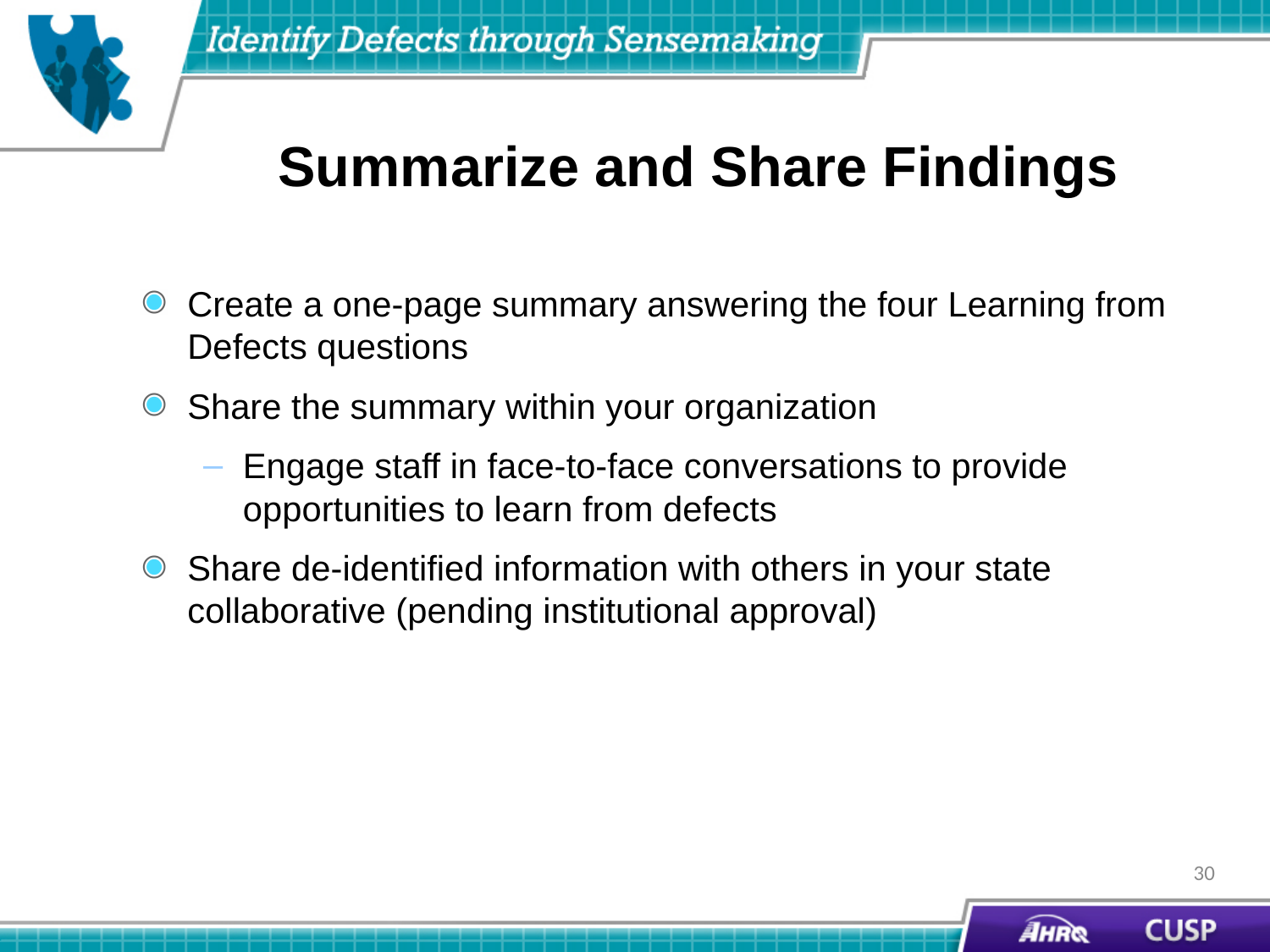

# Summarize and Share Findings
Create a one-page summary answering the four Learning from Defects questions
Share the summary within your organization
Engage staff in face-to-face conversations to provide opportunities to learn from defects
Share de-identified information with others in your state collaborative (pending institutional approval)
30